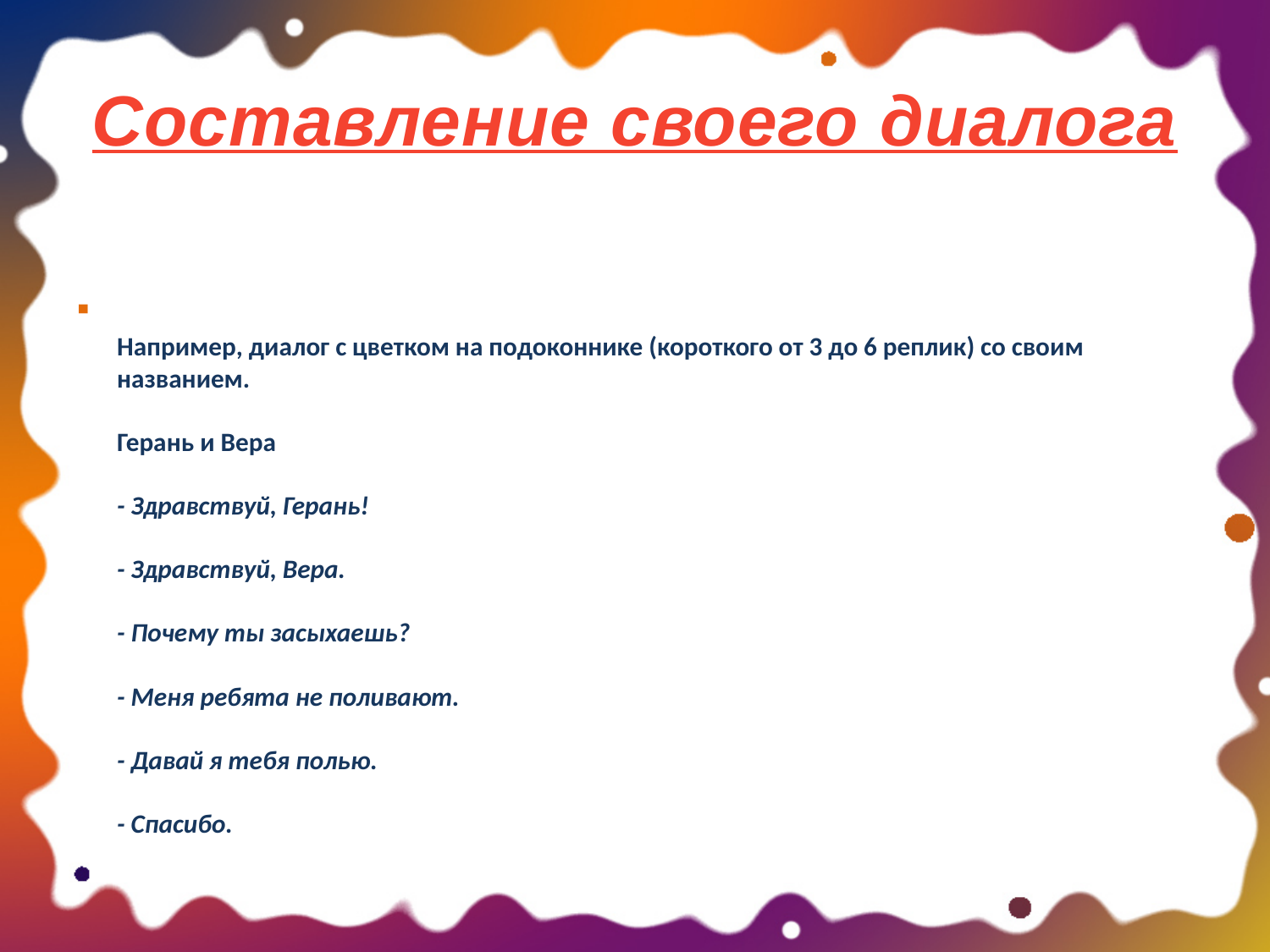

# Составление своего диалога

Например, диалог с цветком на подоконнике (короткого от 3 до 6 реплик) со своим названием.
Герань и Вера
- Здравствуй, Герань!
- Здравствуй, Вера.
- Почему ты засыхаешь?
- Меня ребята не поливают.
- Давай я тебя полью.
- Спасибо.